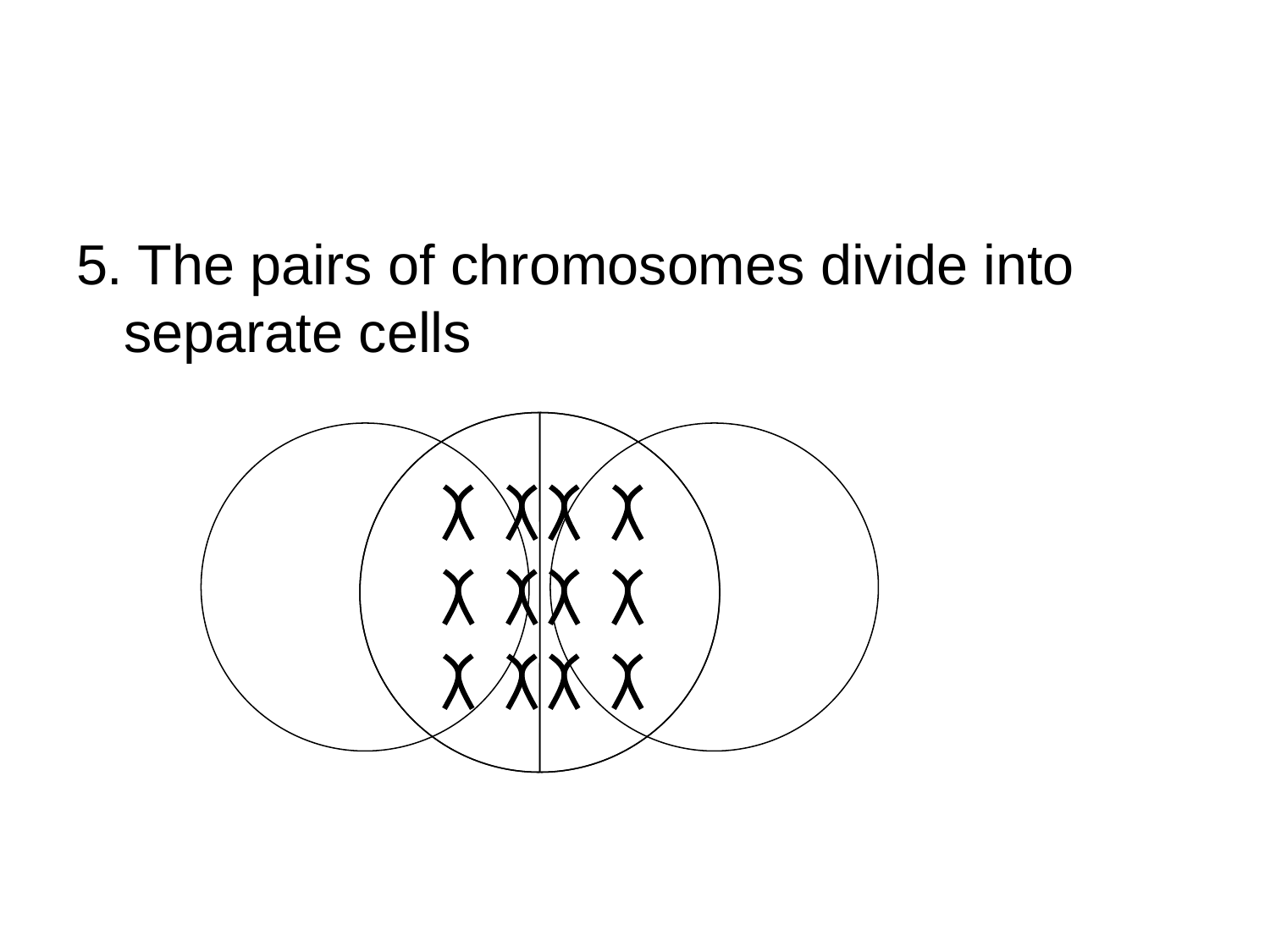

#
5. The pairs of chromosomes divide into separate cells